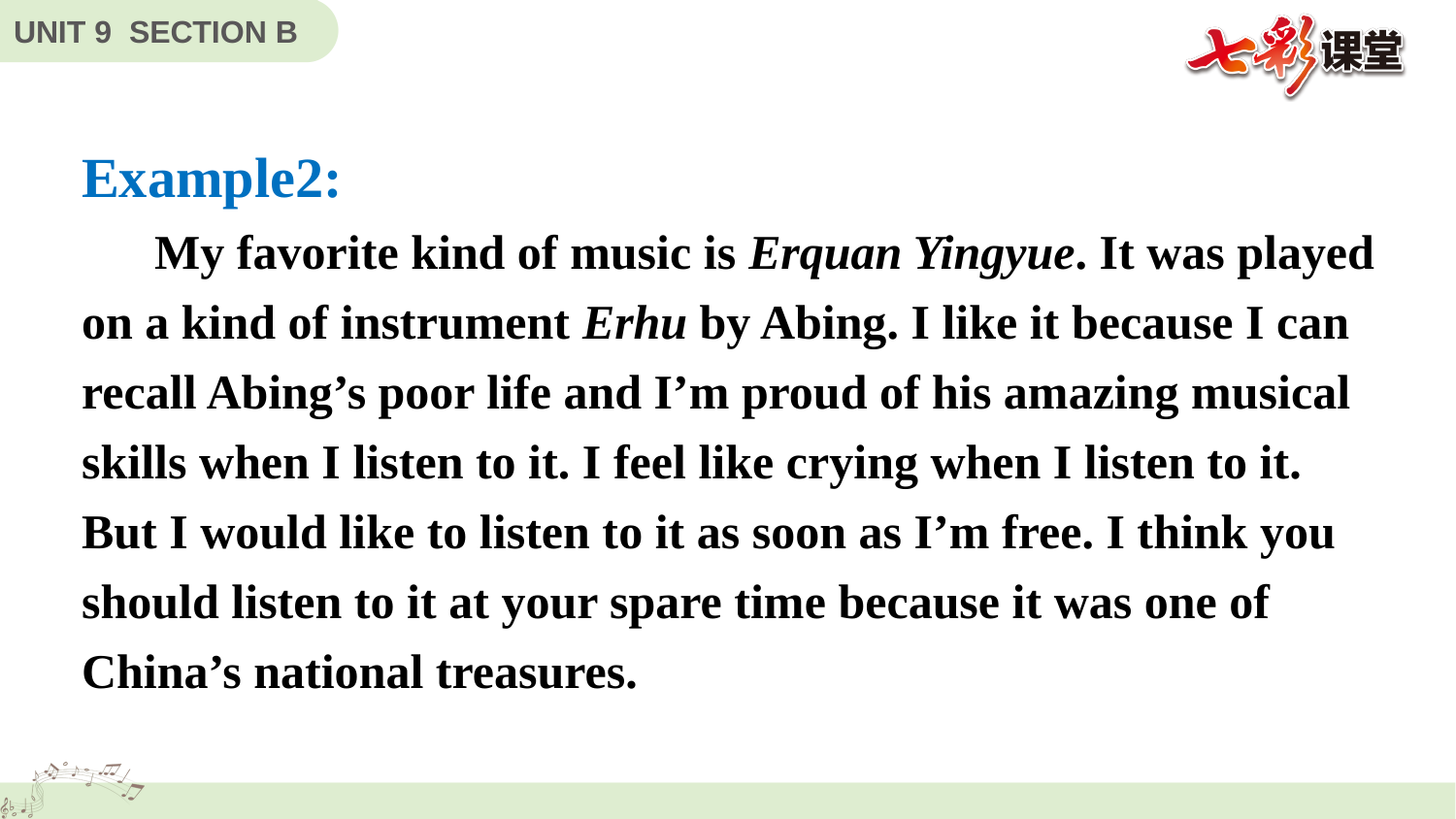

Example2:
      My favorite kind of music is Erquan Yingyue. It was played on a kind of instrument Erhu by Abing. I like it because I can recall Abing’s poor life and I’m proud of his amazing musical skills when I listen to it. I feel like crying when I listen to it. But I would like to listen to it as soon as I’m free. I think you should listen to it at your spare time because it was one of China’s national treasures.